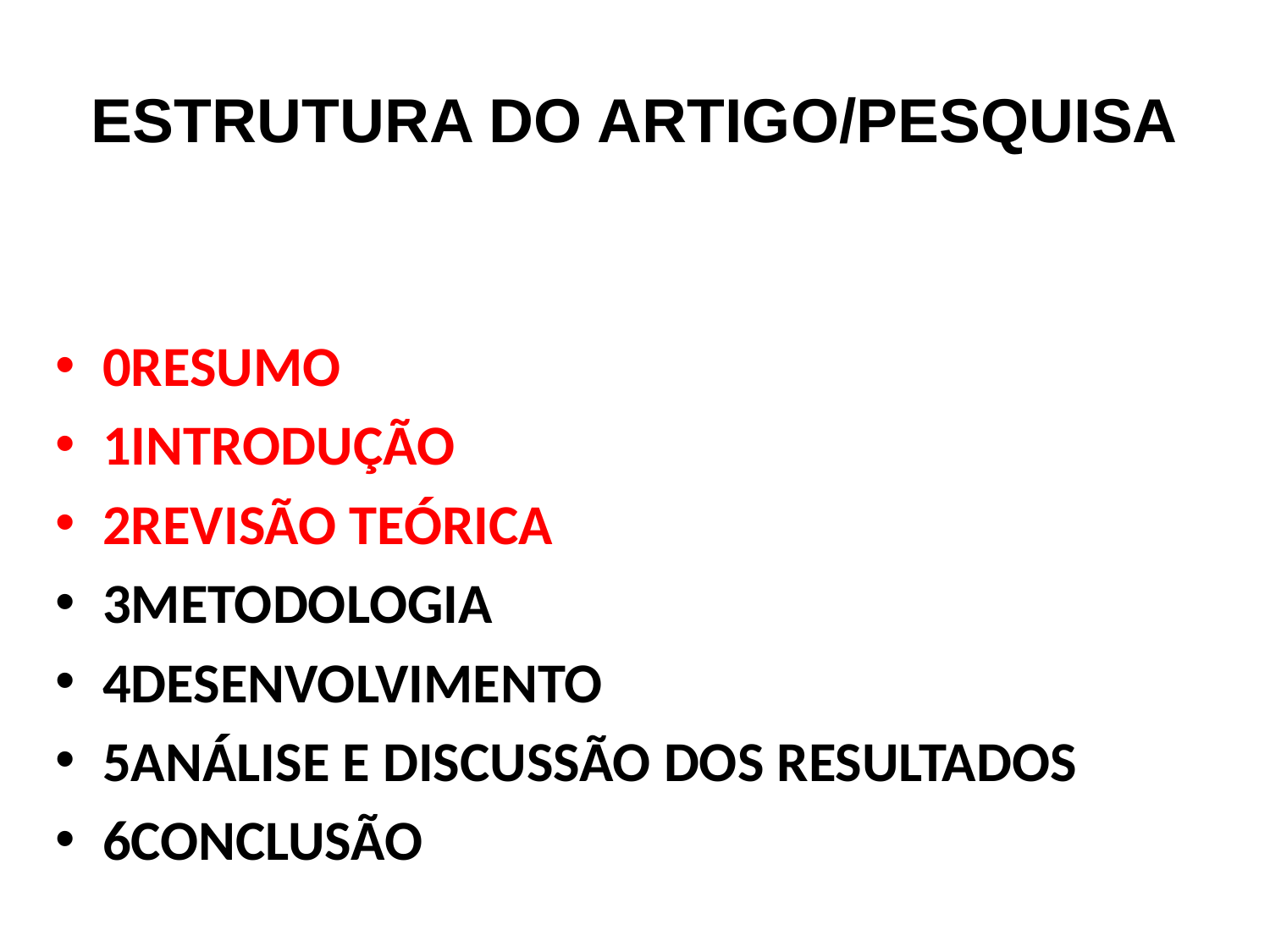

# ESTRUTURA DO ARTIGO/PESQUISA
0RESUMO
1INTRODUÇÃO
2REVISÃO TEÓRICA
3METODOLOGIA
4DESENVOLVIMENTO
5ANÁLISE E DISCUSSÃO DOS RESULTADOS
6CONCLUSÃO